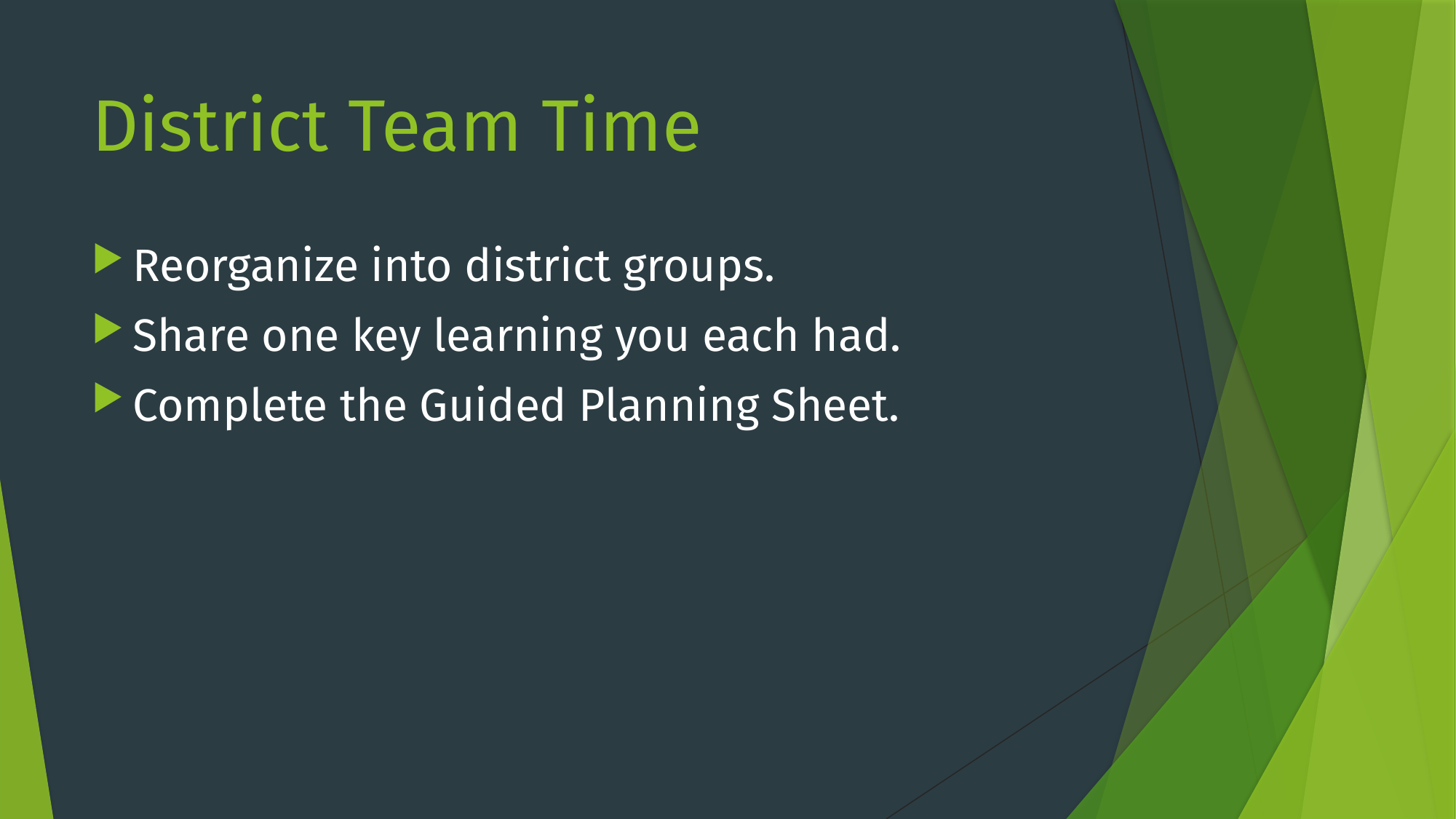

# District Team Time
Reorganize into district groups.
Share one key learning you each had.
Complete the Guided Planning Sheet.